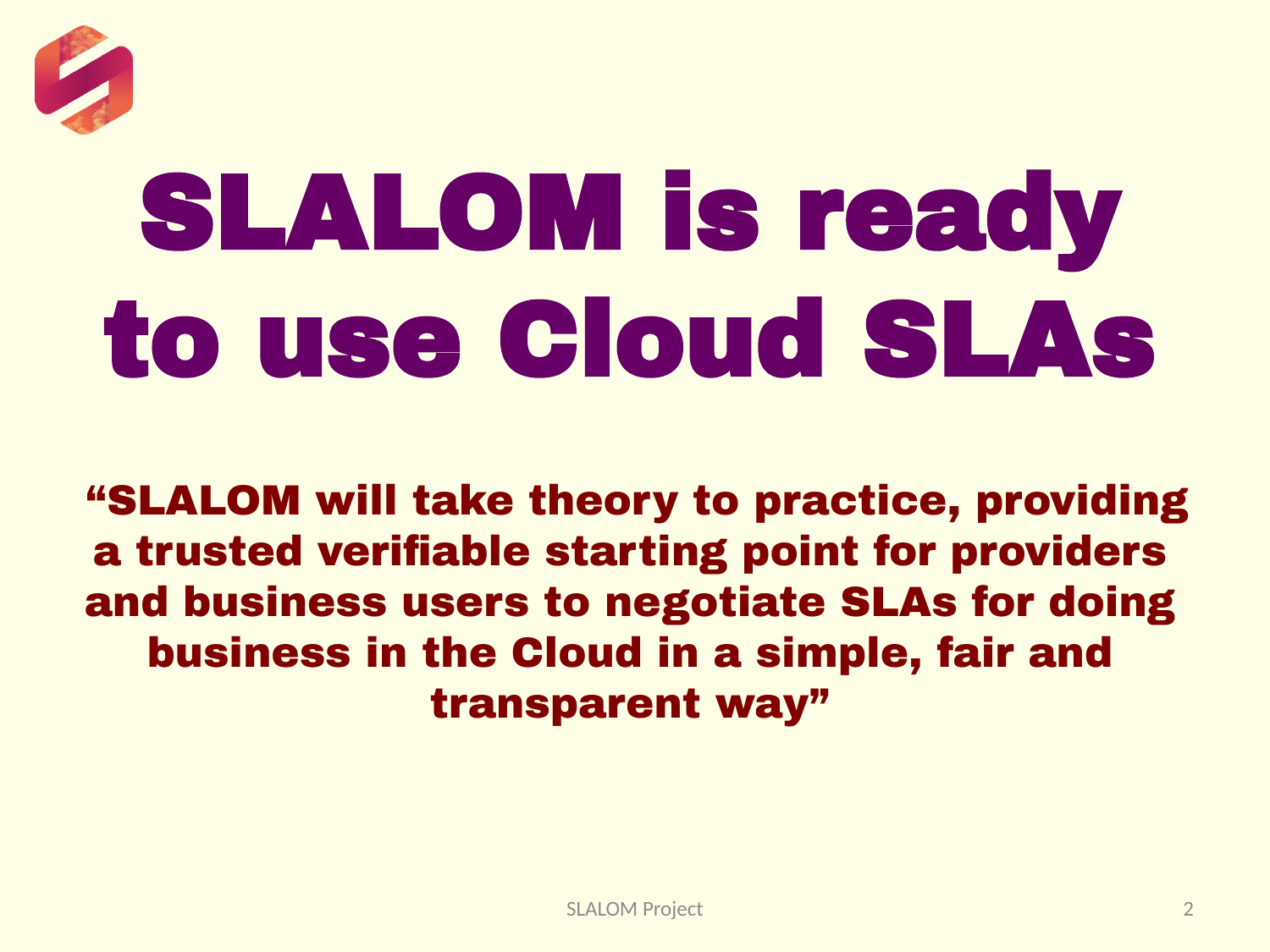

SLALOM is ready to use Cloud SLAs
 “SLALOM will take theory to practice, providing a trusted verifiable starting point for providers and business users to negotiate SLAs for doing business in the Cloud in a simple, fair and transparent way”
SLALOM Project
2